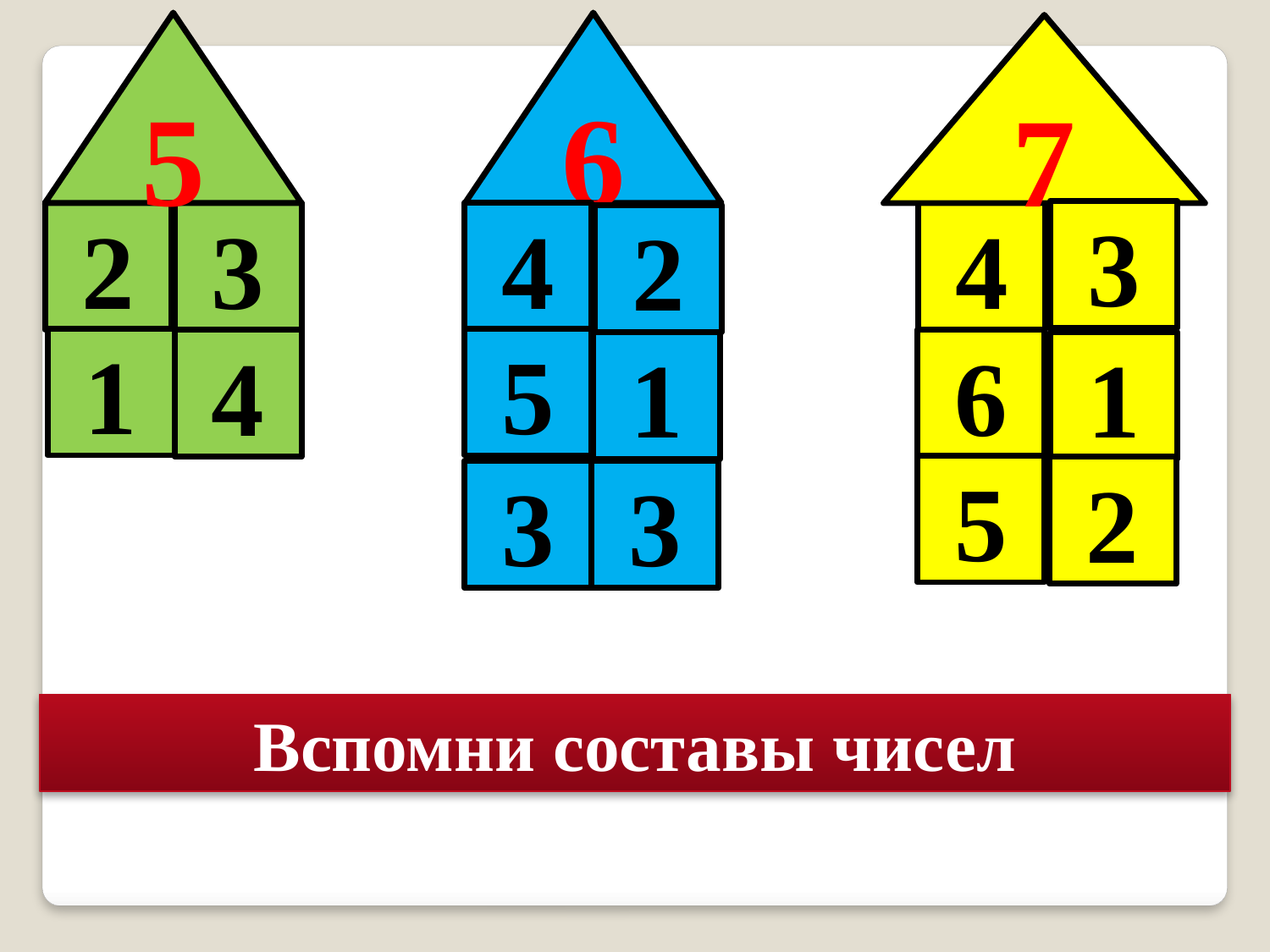

5
6
7
3
2
3
4
4
2
1
5
4
6
1
1
5
2
3
3
Вспомни составы чисел